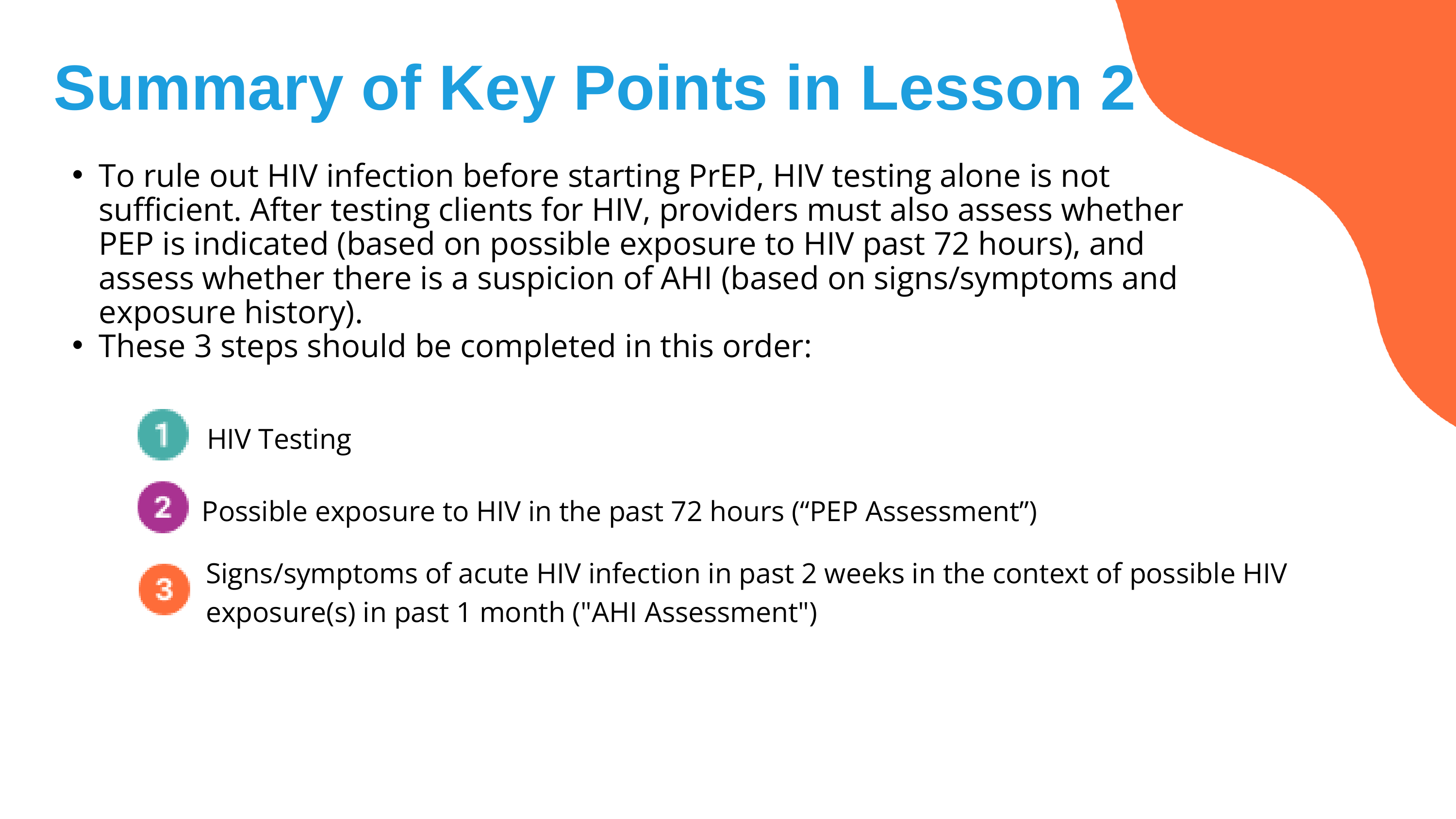

Summary of Key Points in Lesson 2
To rule out HIV infection before starting PrEP, HIV testing alone is not sufficient. After testing clients for HIV, providers must also assess whether PEP is indicated (based on possible exposure to HIV past 72 hours), and assess whether there is a suspicion of AHI (based on signs/symptoms and exposure history).
These 3 steps should be completed in this order:

HIV Testing

Possible exposure to HIV in the past 72 hours (“PEP Assessment”)
Signs/symptoms of acute HIV infection in past 2 weeks in the context of possible HIV exposure(s) in past 1 month ("AHI Assessment")